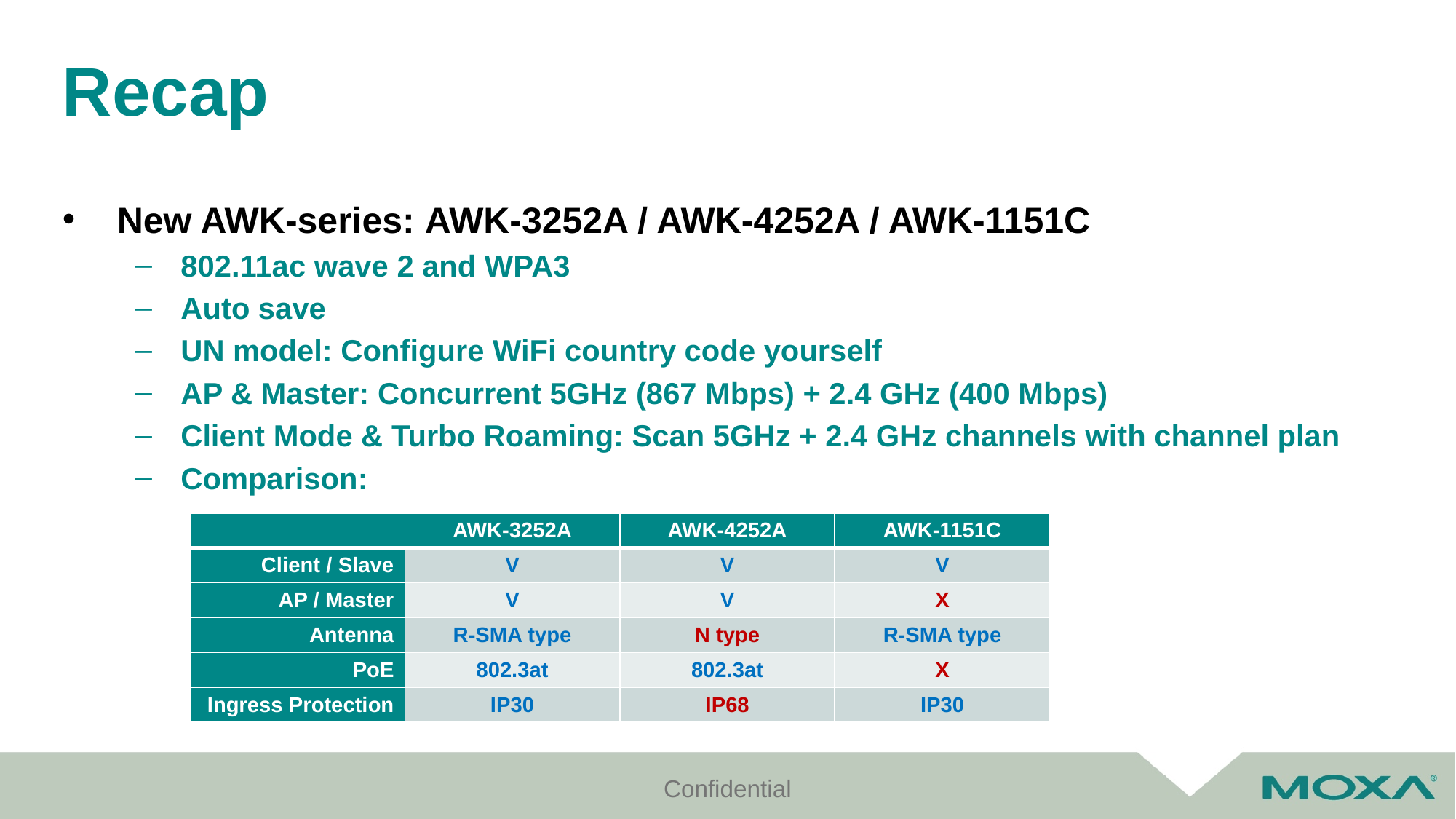

# Recap
New AWK-series: AWK-3252A / AWK-4252A / AWK-1151C
802.11ac wave 2 and WPA3
Auto save
UN model: Configure WiFi country code yourself
AP & Master: Concurrent 5GHz (867 Mbps) + 2.4 GHz (400 Mbps)
Client Mode & Turbo Roaming: Scan 5GHz + 2.4 GHz channels with channel plan
Comparison:

|  | AWK-3252A | AWK-4252A | AWK-1151C |
| --- | --- | --- | --- |
| Client / Slave | V | V | V |
| AP / Master | V | V | X |
| Antenna | R-SMA type | N type | R-SMA type |
| PoE | 802.3at | 802.3at | X |
| Ingress Protection | IP30 | IP68 | IP30 |